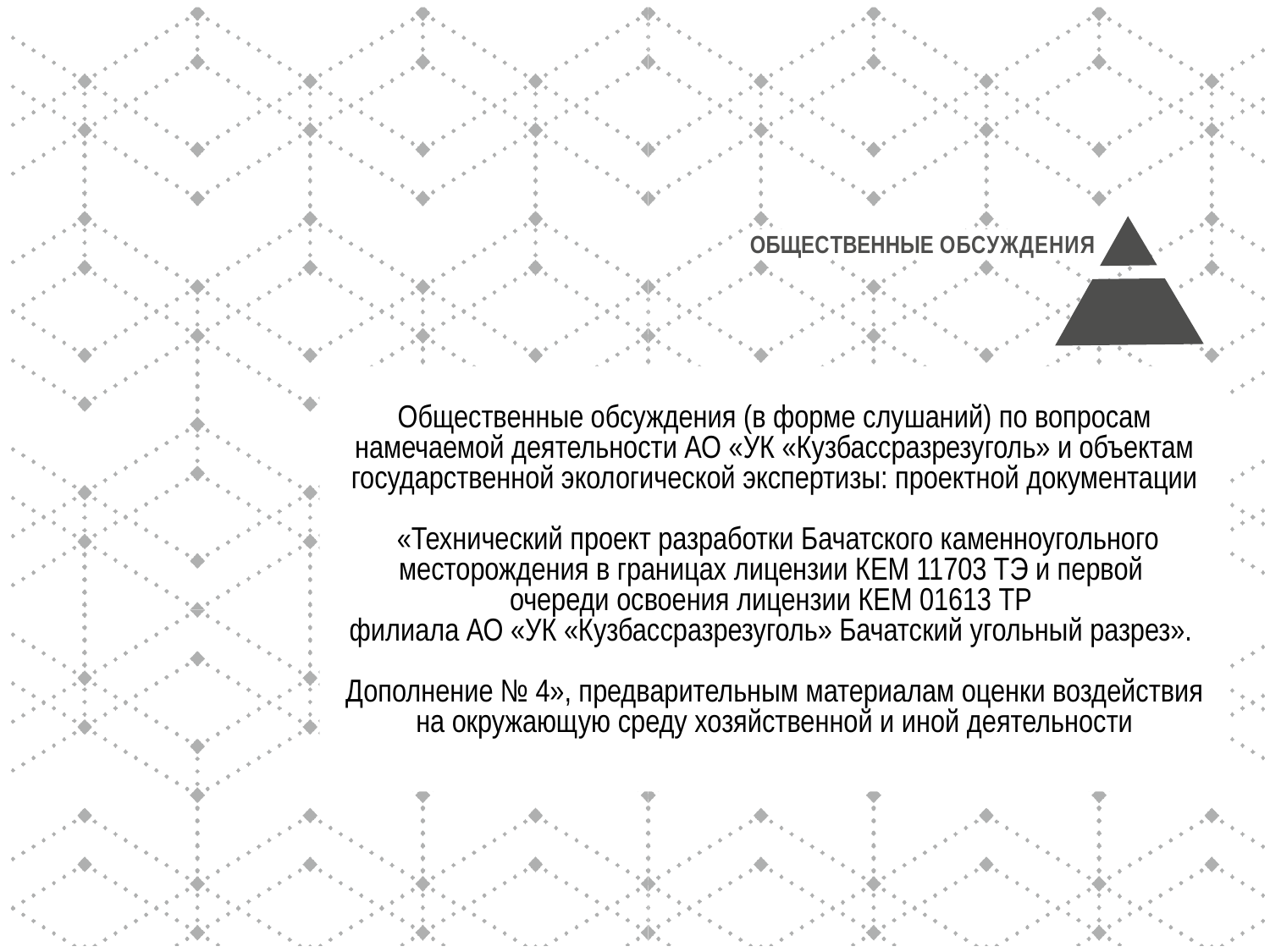

ОБЩЕСТВЕННЫЕ ОБСУЖДЕНИЯ

Общественные обсуждения (в форме слушаний) по вопросам намечаемой деятельности АО «УК «Кузбассразрезуголь» и объектам государственной экологической экспертизы: проектной документации

 «Технический проект разработки Бачатского каменноугольного месторождения в границах лицензии КЕМ 11703 ТЭ и первой
очереди освоения лицензии КЕМ 01613 ТР
филиала АО «УК «Кузбассразрезуголь» Бачатский угольный разрез».

Дополнение № 4», предварительным материалам оценки воздействия на окружающую среду хозяйственной и иной деятельности
# Название презентации